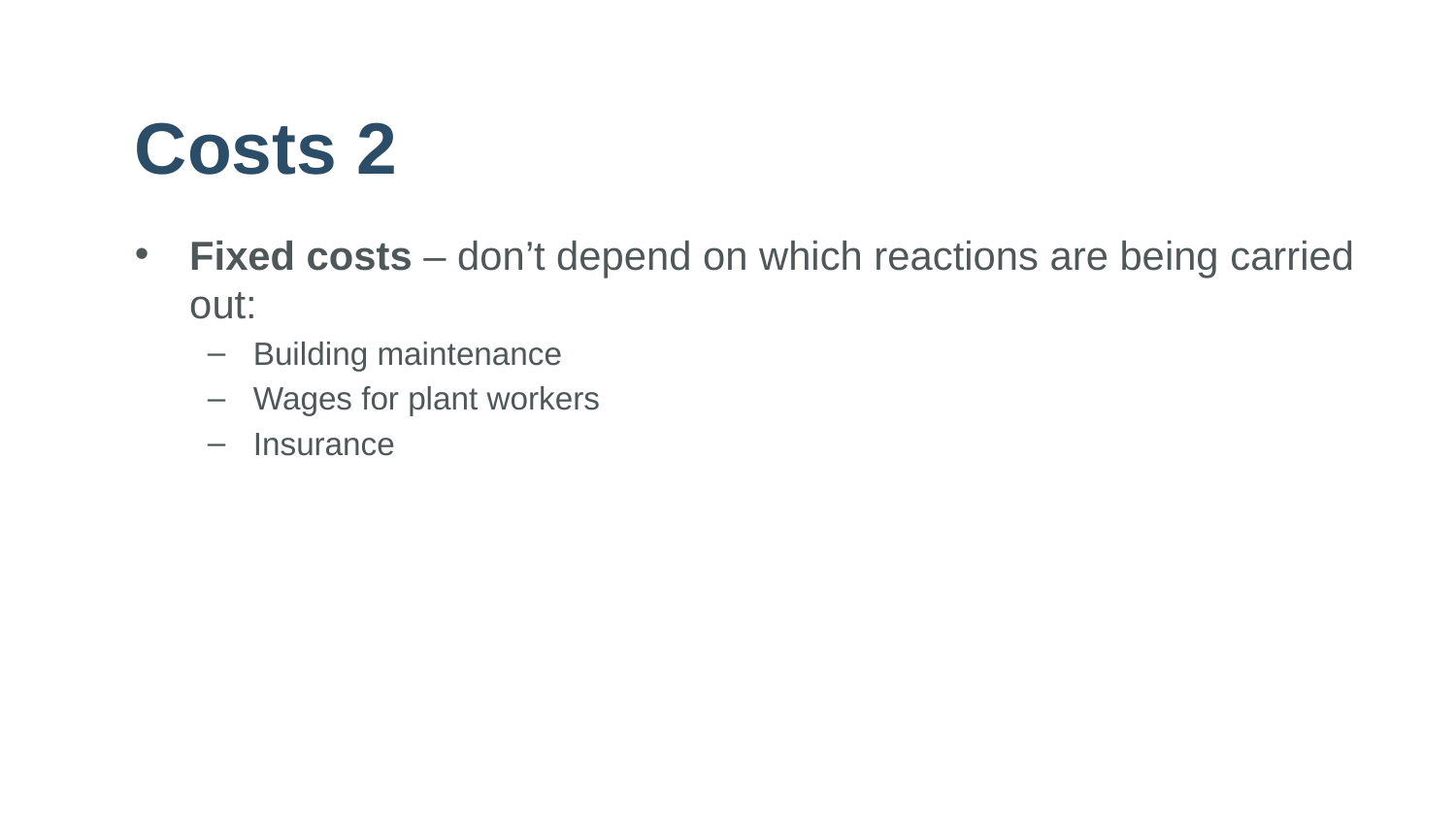

# Costs 2
Fixed costs – don’t depend on which reactions are being carried out:
Building maintenance
Wages for plant workers
Insurance